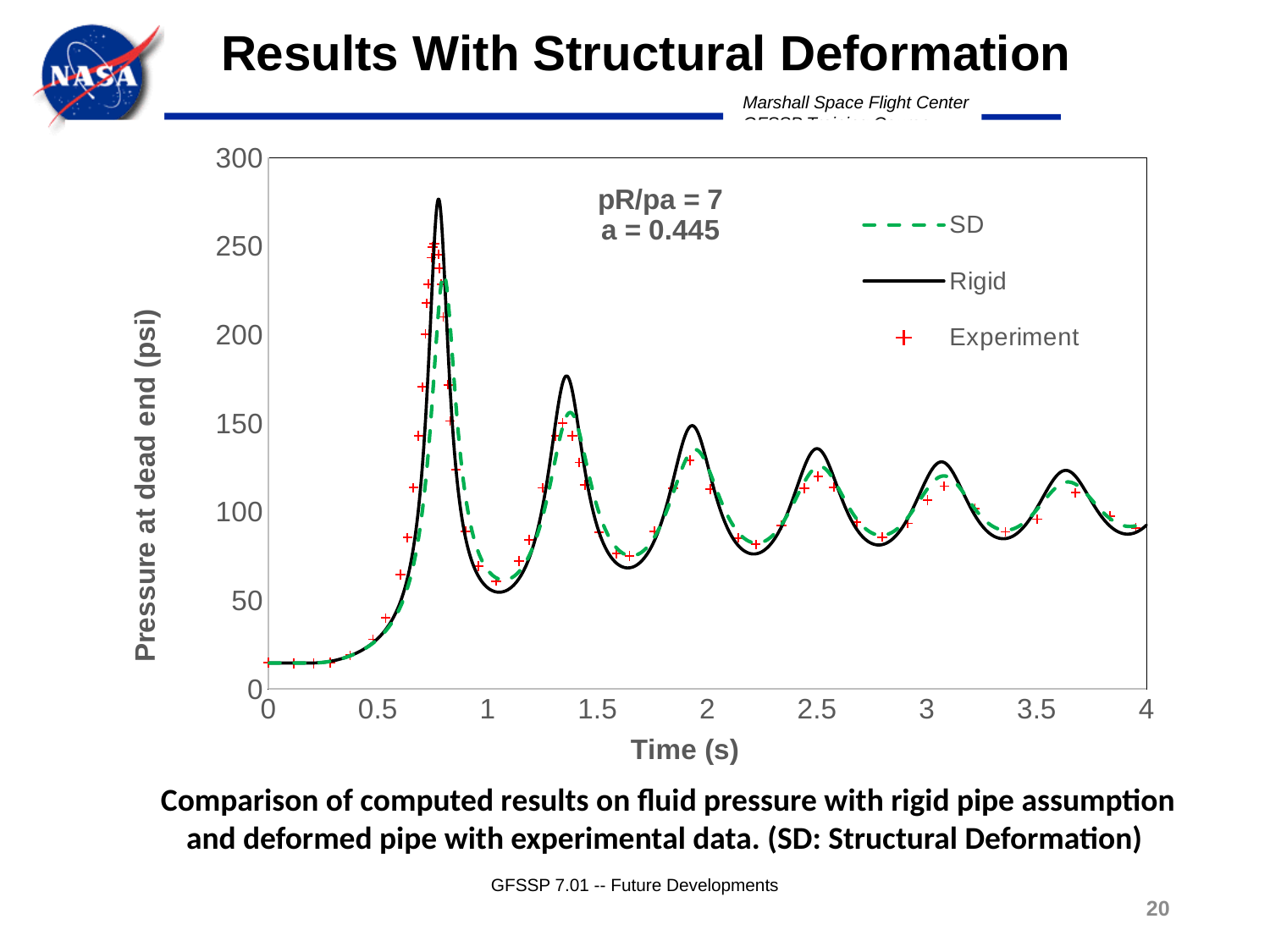

Results With Structural Deformation

### Chart: pR/pa = 7
a = 0.445

| Category | SD | Rigid |  |
|---|---|---|---|
Comparison of computed results on fluid pressure with rigid pipe assumption and deformed pipe with experimental data. (SD: Structural Deformation)
GFSSP 7.01 -- Future Developments
20